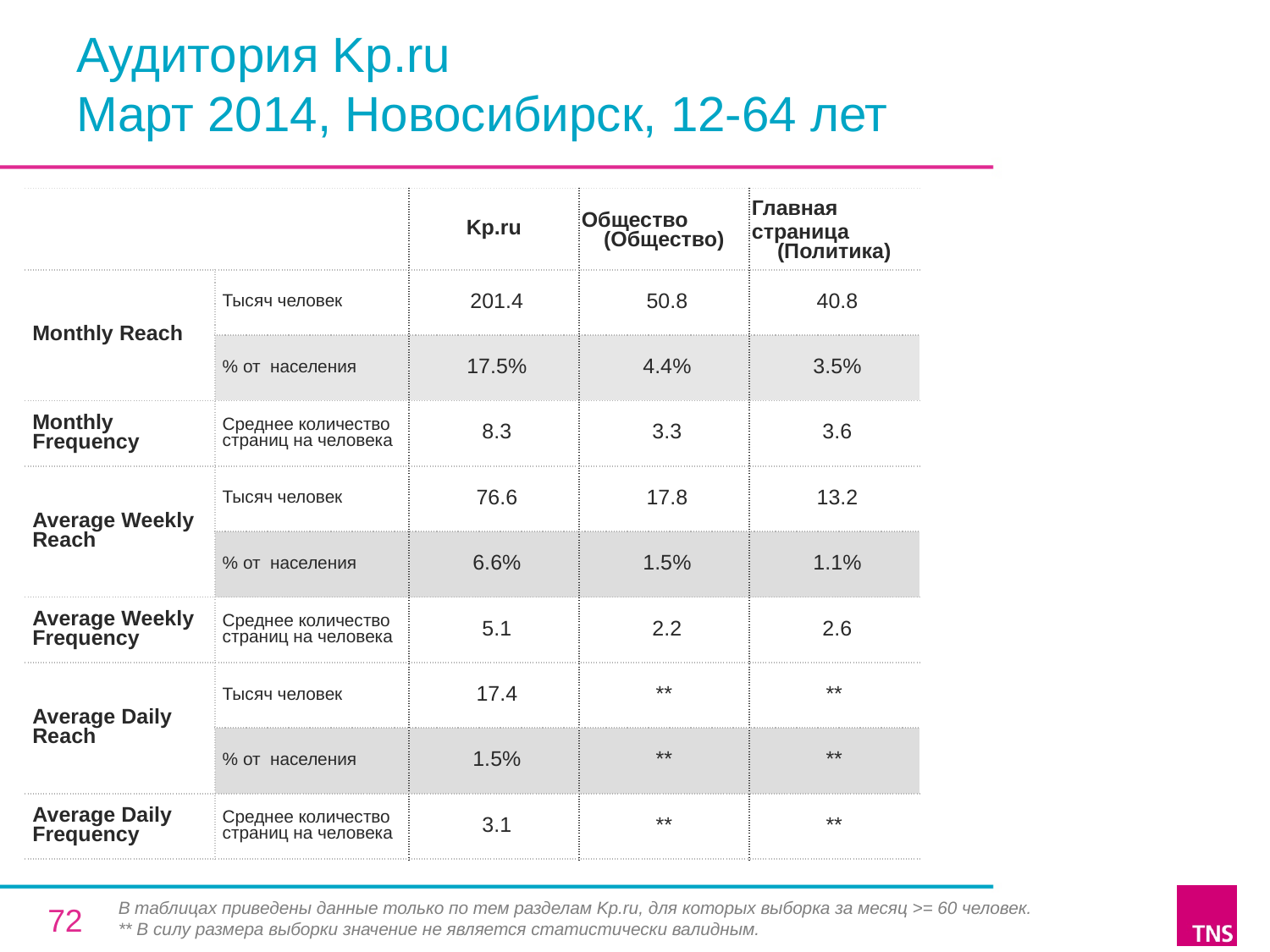

# Аудитория Kp.ru Март 2014, Новосибирск, 12-64 лет
|  |  | Kp.ru | Общество (Общество) | Главная страница (Политика) |
| --- | --- | --- | --- | --- |
| Monthly Reach | Тысяч человек | 201.4 | 50.8 | 40.8 |
|  | % от населения | 17.5% | 4.4% | 3.5% |
| Monthly Frequency | Среднее количество страниц на человека | 8.3 | 3.3 | 3.6 |
| Average Weekly Reach | Тысяч человек | 76.6 | 17.8 | 13.2 |
|  | % от населения | 6.6% | 1.5% | 1.1% |
| Average Weekly Frequency | Среднее количество страниц на человека | 5.1 | 2.2 | 2.6 |
| Average Daily Reach | Тысяч человек | 17.4 | \*\* | \*\* |
|  | % от населения | 1.5% | \*\* | \*\* |
| Average Daily Frequency | Среднее количество страниц на человека | 3.1 | \*\* | \*\* |
В таблицах приведены данные только по тем разделам Kp.ru, для которых выборка за месяц >= 60 человек.
** В силу размера выборки значение не является статистически валидным.
72